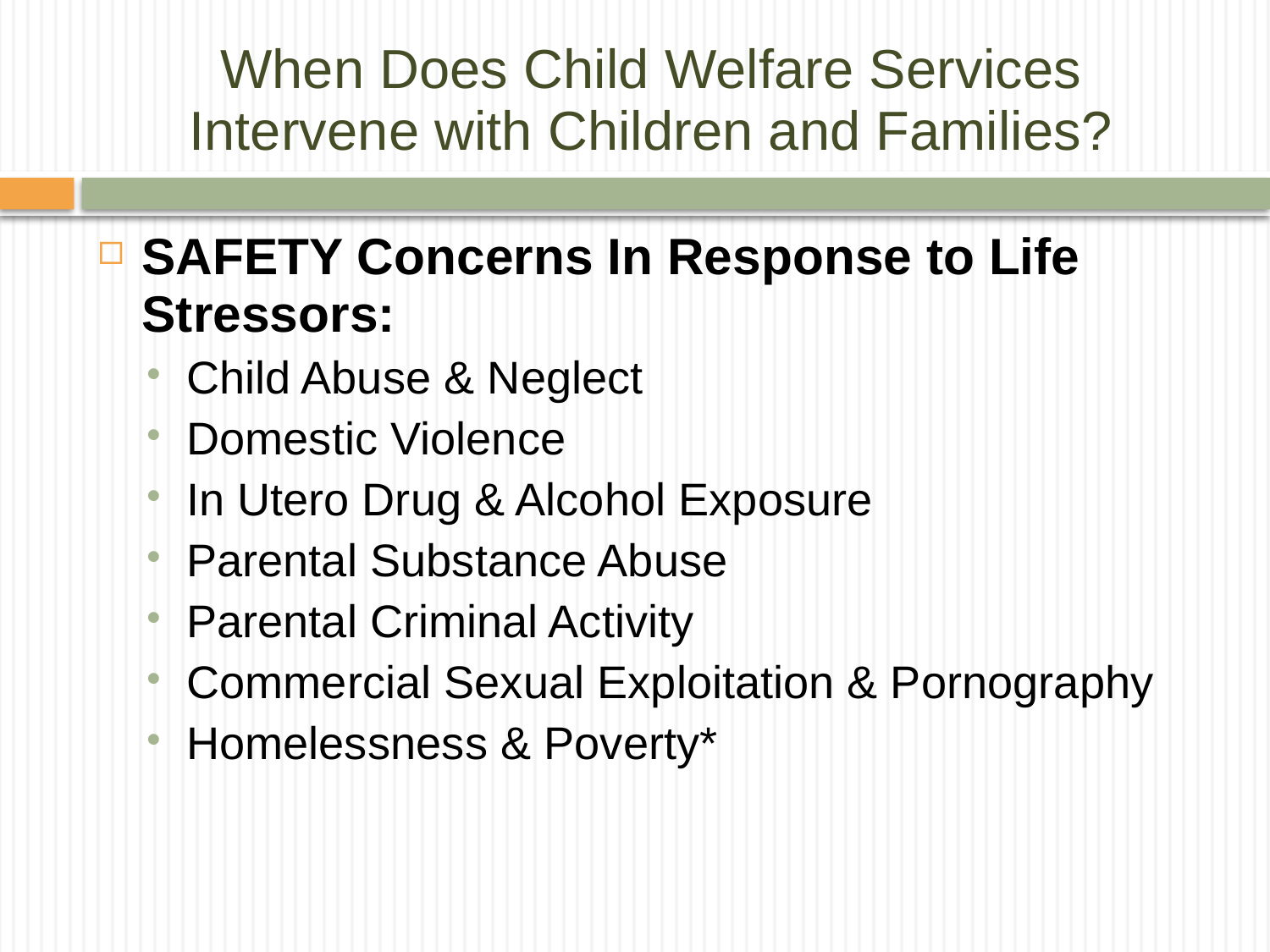

# When Does Child Welfare Services Intervene with Children and Families?
SAFETY Concerns In Response to Life Stressors:
Child Abuse & Neglect
Domestic Violence
In Utero Drug & Alcohol Exposure
Parental Substance Abuse
Parental Criminal Activity
Commercial Sexual Exploitation & Pornography
Homelessness & Poverty*